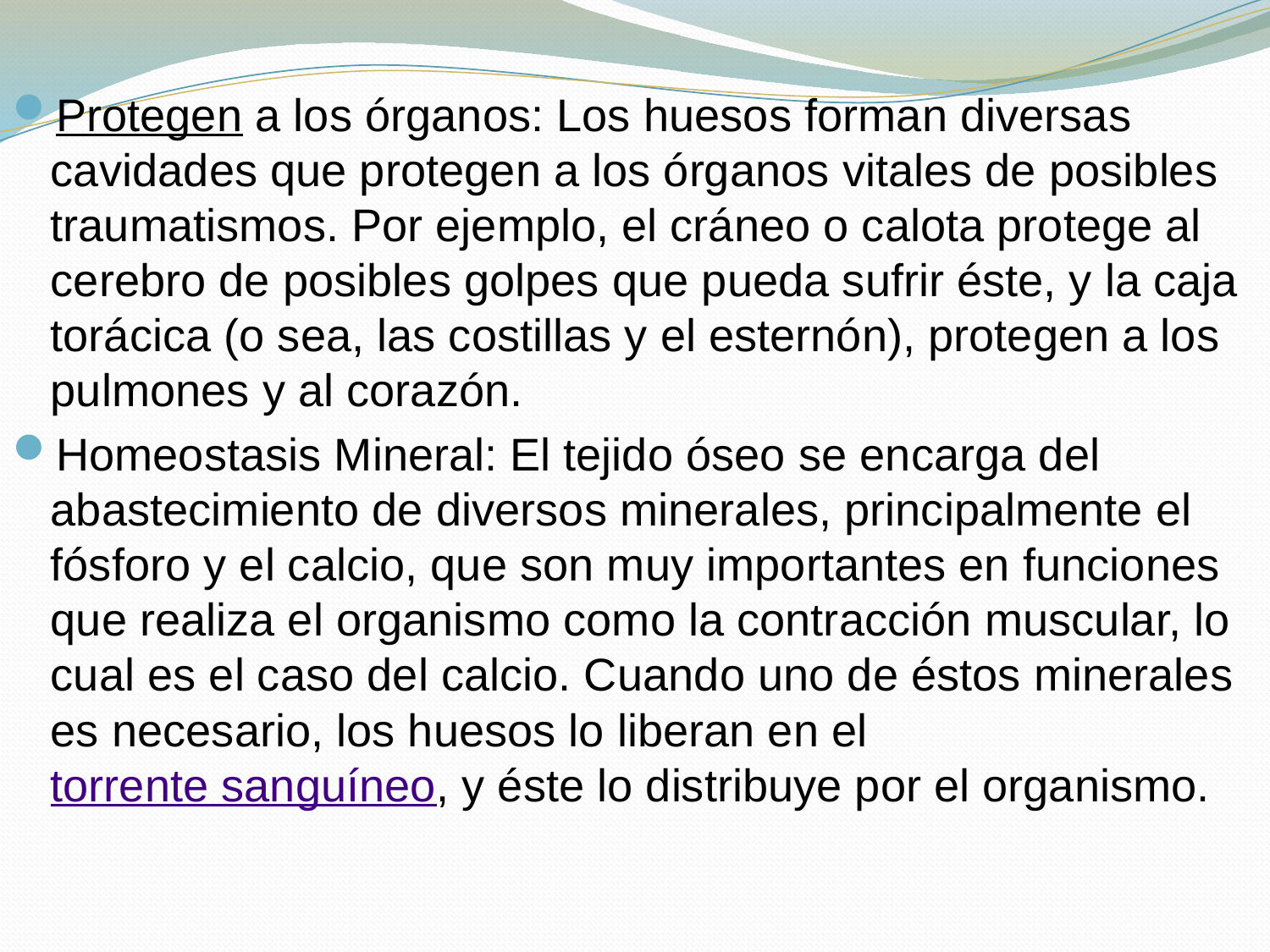

Protegen a los órganos: Los huesos forman diversas cavidades que protegen a los órganos vitales de posibles traumatismos. Por ejemplo, el cráneo o calota protege al cerebro de posibles golpes que pueda sufrir éste, y la caja torácica (o sea, las costillas y el esternón), protegen a los pulmones y al corazón.
Homeostasis Mineral: El tejido óseo se encarga del abastecimiento de diversos minerales, principalmente el fósforo y el calcio, que son muy importantes en funciones que realiza el organismo como la contracción muscular, lo cual es el caso del calcio. Cuando uno de éstos minerales es necesario, los huesos lo liberan en el torrente sanguíneo, y éste lo distribuye por el organismo.